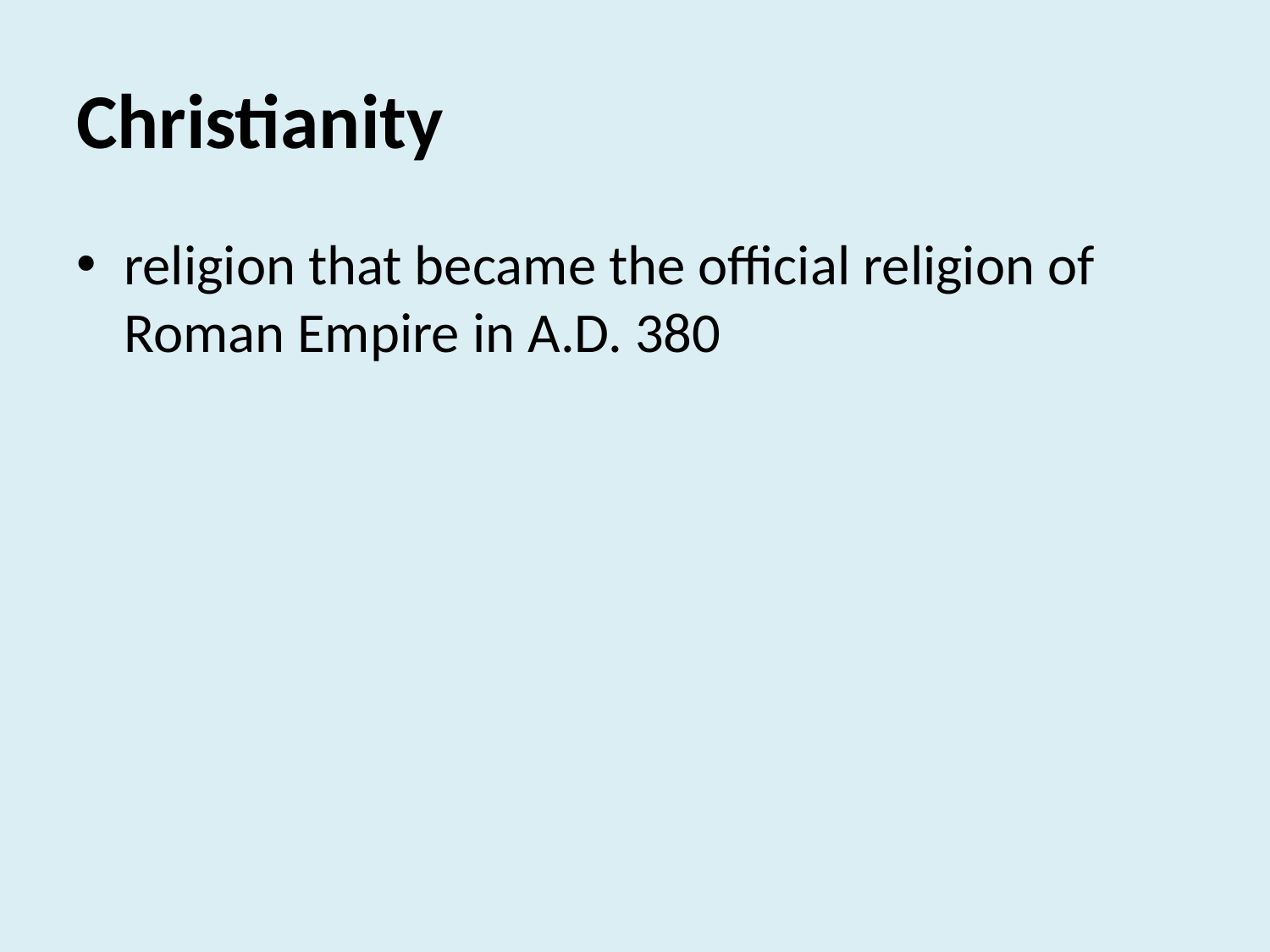

# Christianity
religion that became the official religion of Roman Empire in A.D. 380